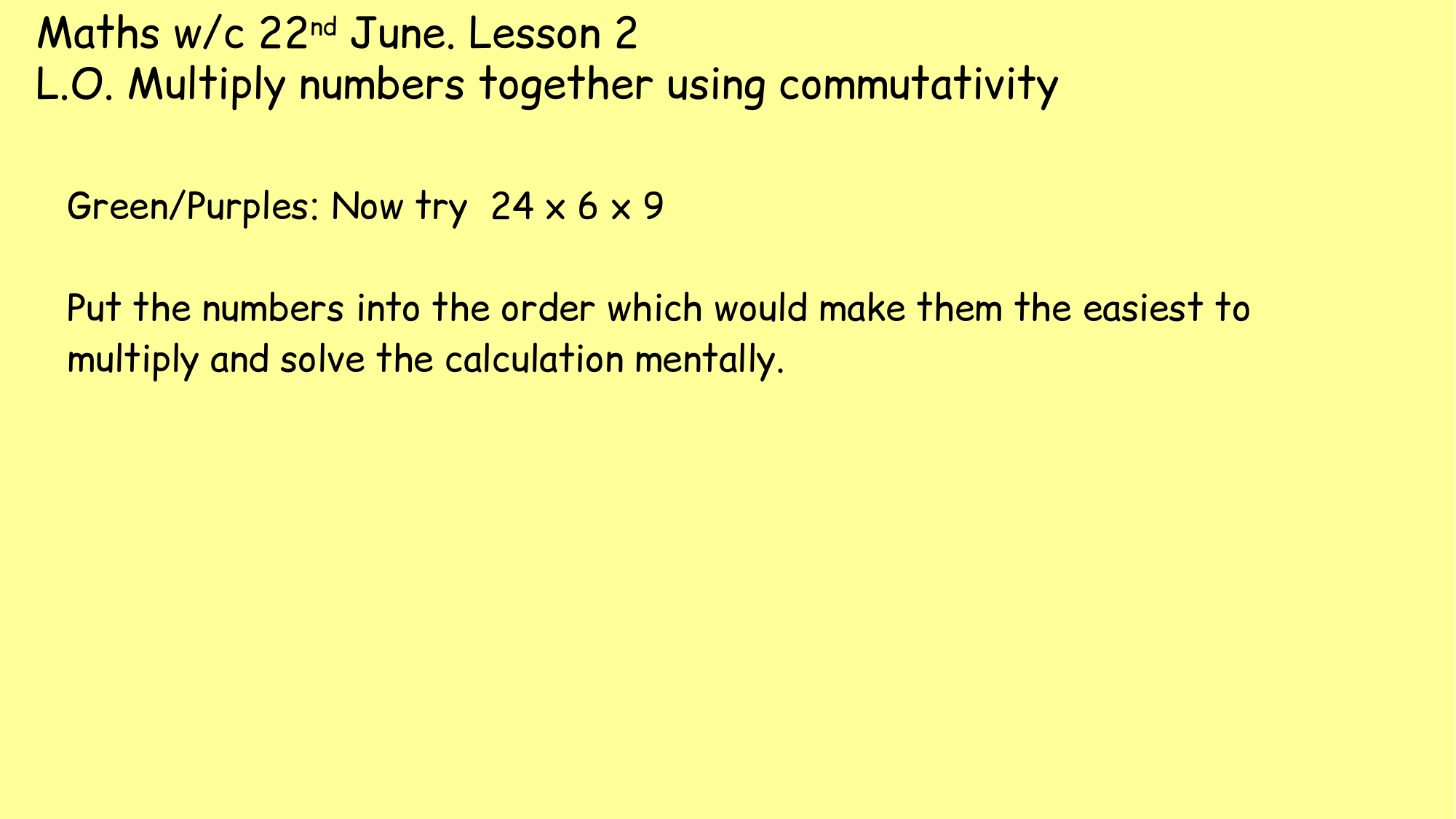

Maths w/c 22nd June. Lesson 2
L.O. Multiply numbers together using commutativity
| Green/Purples: Now try 24 x 6 x 9 Put the numbers into the order which would make them the easiest to multiply and solve the calculation mentally. |
| --- |